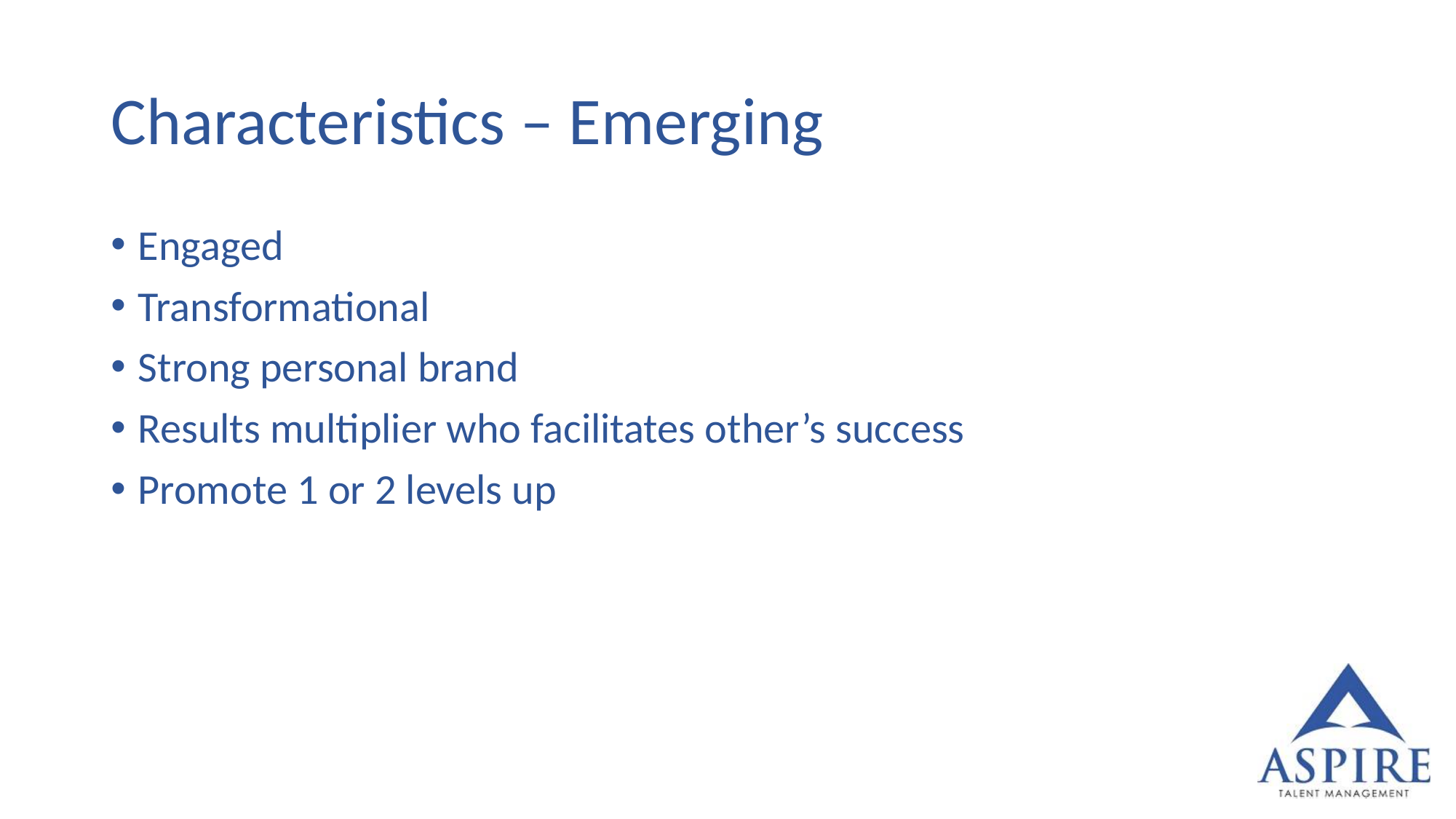

# Characteristics – Emerging
Engaged
Transformational
Strong personal brand
Results multiplier who facilitates other’s success
Promote 1 or 2 levels up